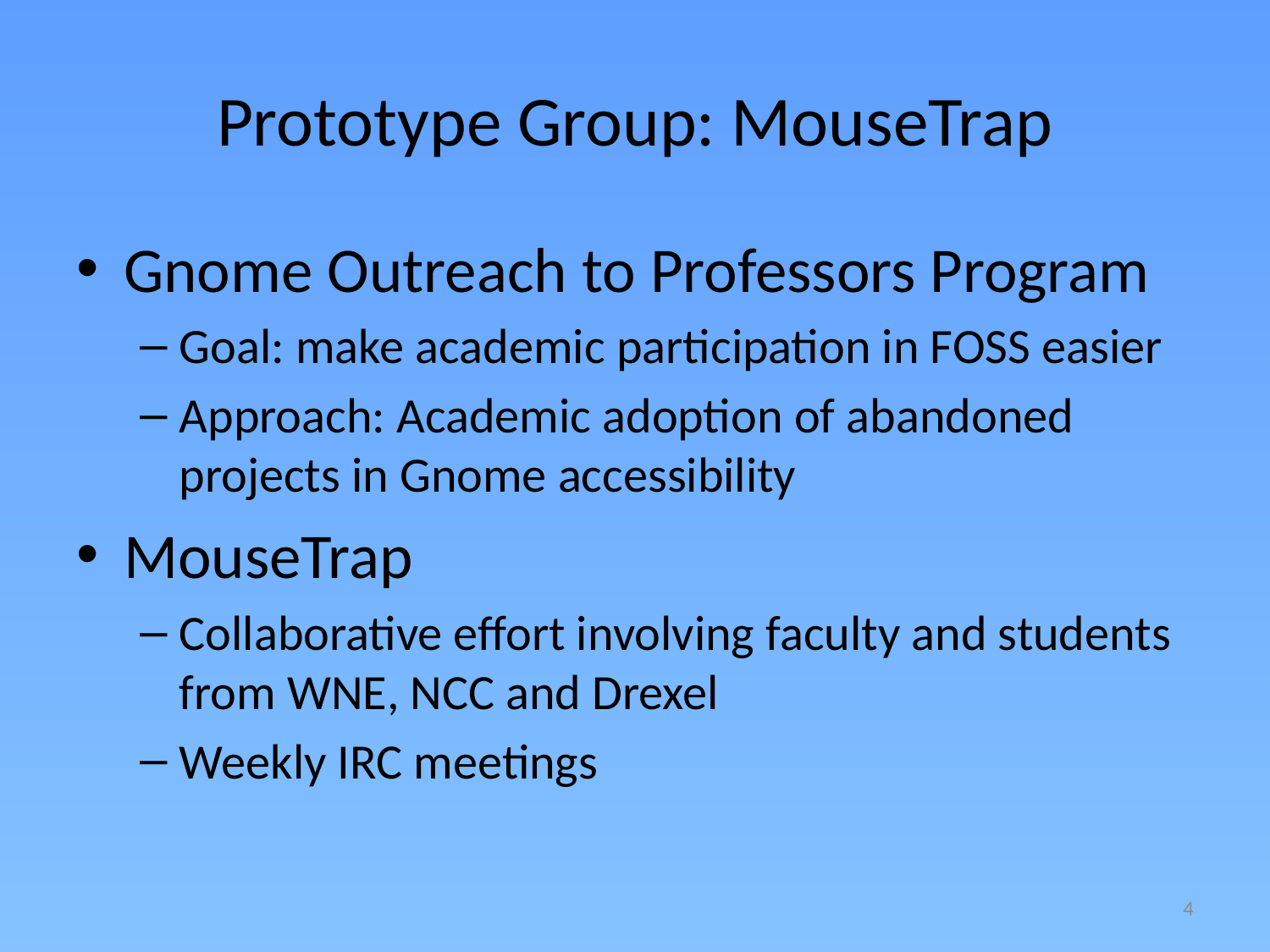

# Prototype Group: MouseTrap
Gnome Outreach to Professors Program
Goal: make academic participation in FOSS easier
Approach: Academic adoption of abandoned projects in Gnome accessibility
MouseTrap
Collaborative effort involving faculty and students from WNE, NCC and Drexel
Weekly IRC meetings
4